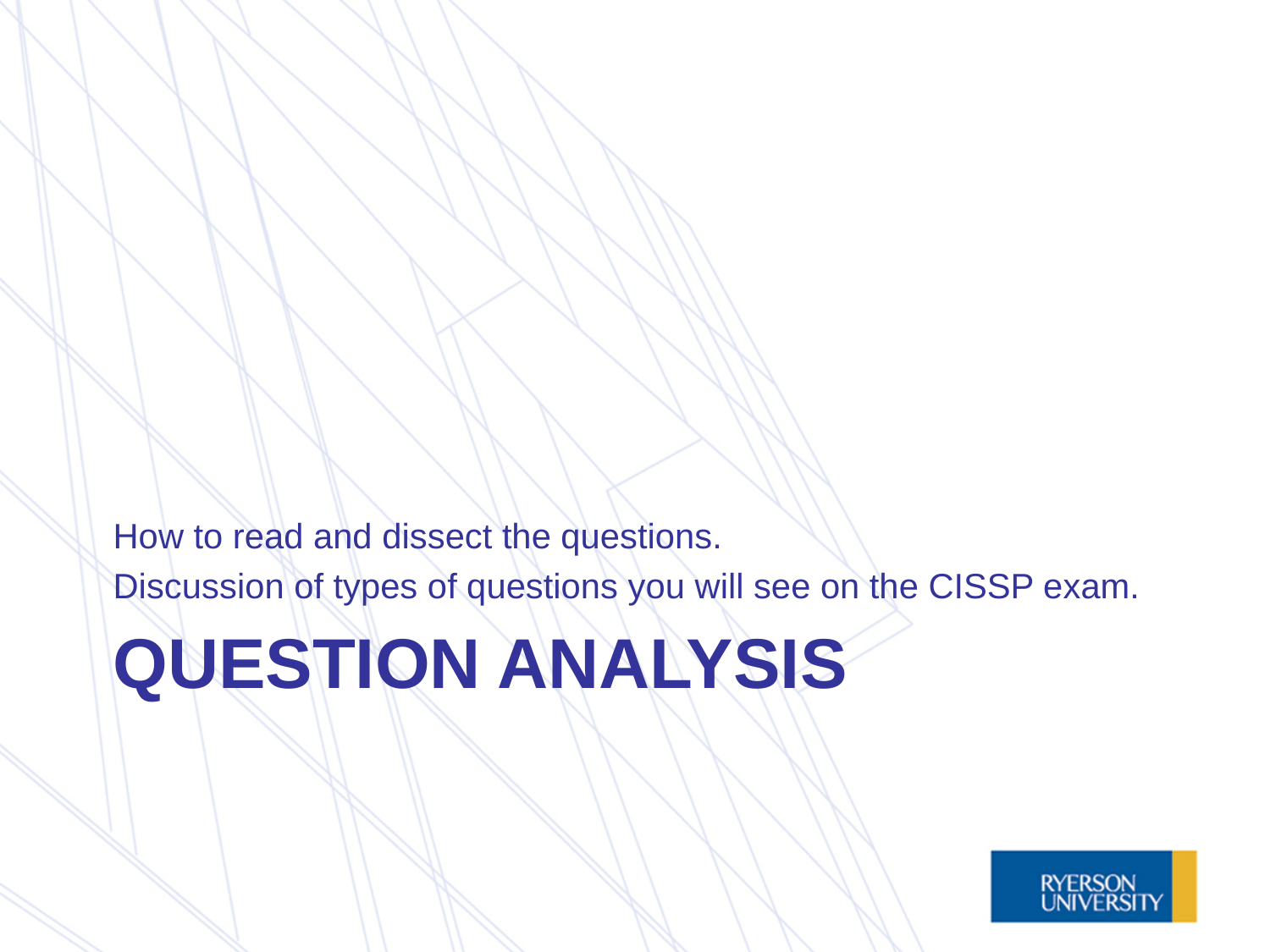

How to read and dissect the questions.
Discussion of types of questions you will see on the CISSP exam.
# Question Analysis